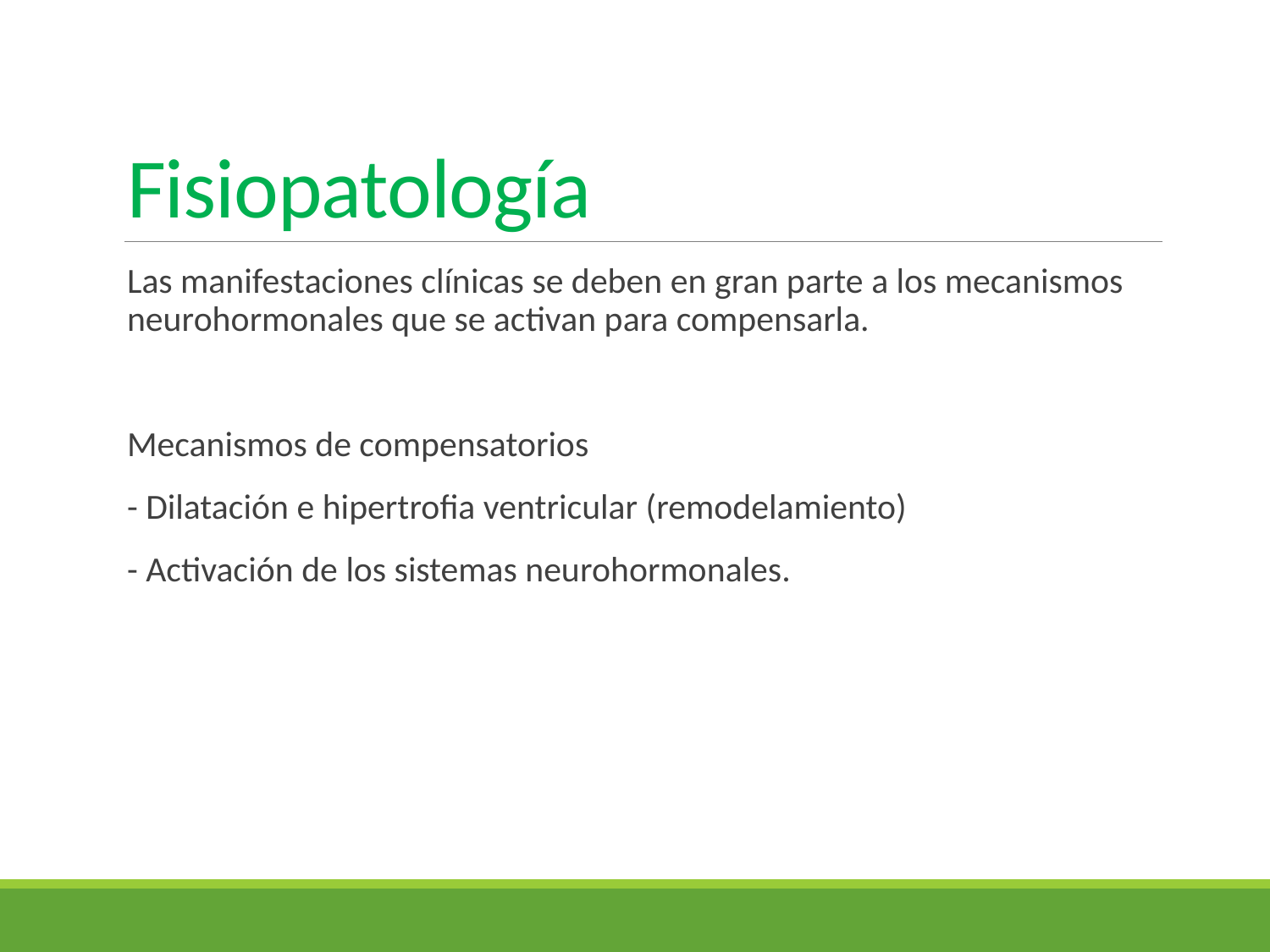

# Fisiopatología
Las manifestaciones clínicas se deben en gran parte a los mecanismos neurohormonales que se activan para compensarla.

Mecanismos de compensatorios
- Dilatación e hipertrofia ventricular (remodelamiento)
- Activación de los sistemas neurohormonales.